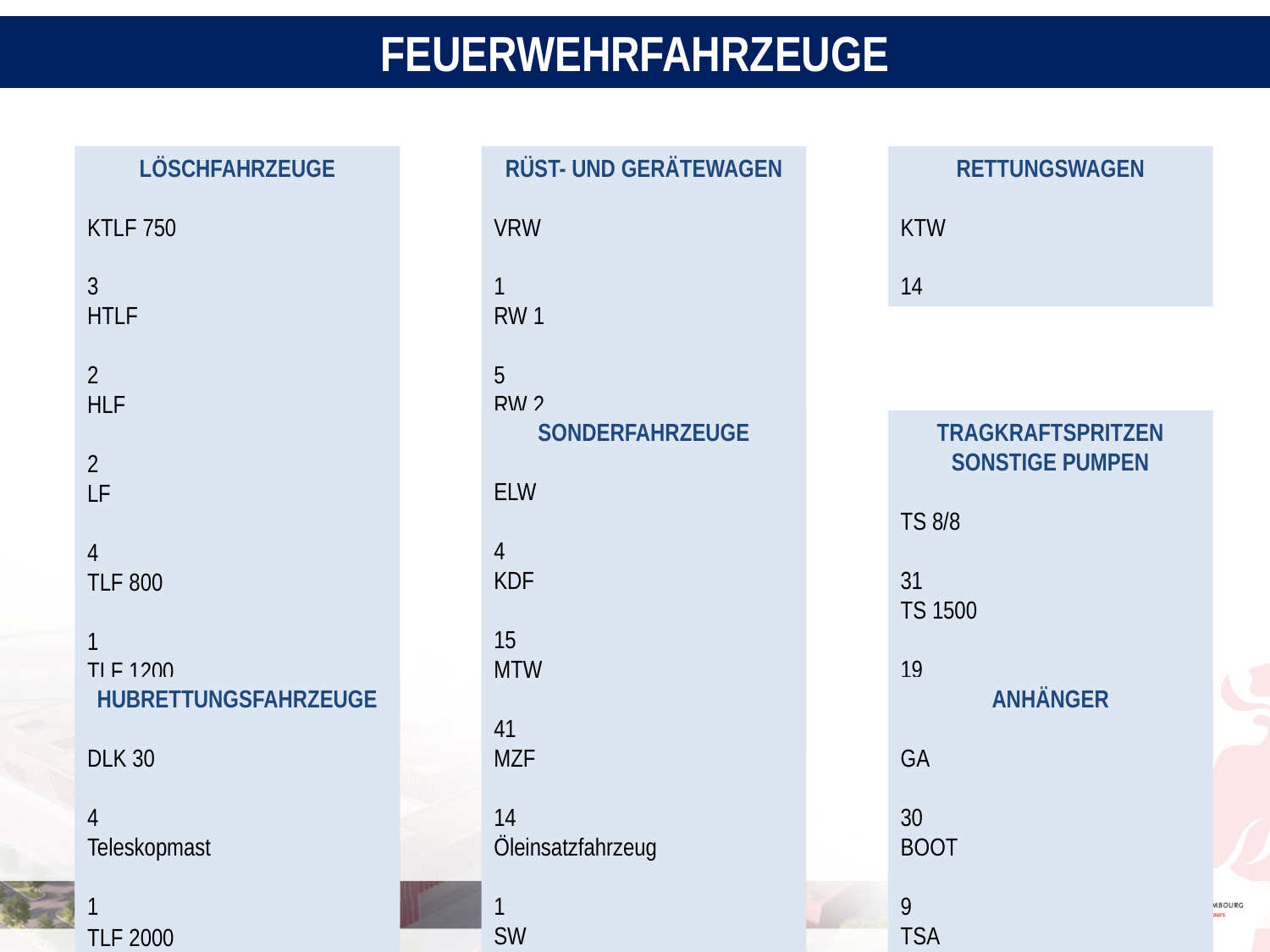

feuerwehrFahrzeuge
LÖSCHFAHRZEUGE

KTLF 750	3
HTLF	2
HLF	2
LF	4
TLF 800	1
TLF 1200	1
TLF 1500	2
TLF 1800	2
TLF 2000	26
TLF 3000	5
TLF 4000	2
TSF	28
TLF 7000	1
TSF-W	1
ULF 5000	1
RÜST- UND GERÄTEWAGEN

VRW	1
RW 1	5
RW 2	1
GW 1	7
GW 2	1
GW 3,5	4
RETTUNGSWAGEN

KTW	14
SONDERFAHRZEUGE

ELW	4
KDF	15
MTW	41
MZF	14
Öleinsatzfahrzeug	1
SW	1
Wechsellader	4
Tragkraftspritzen
sonstige Pumpen

TS 8/8	31
TS 1500	19
TS 16/8	21
Elektropumpen	106
Sonstige Pumpen	24
ANHänger

GA	30
BOOT	9
TSA	5
HUBRETTUNGSFAHRZEUGE

DLK 30 	4
Teleskopmast	1